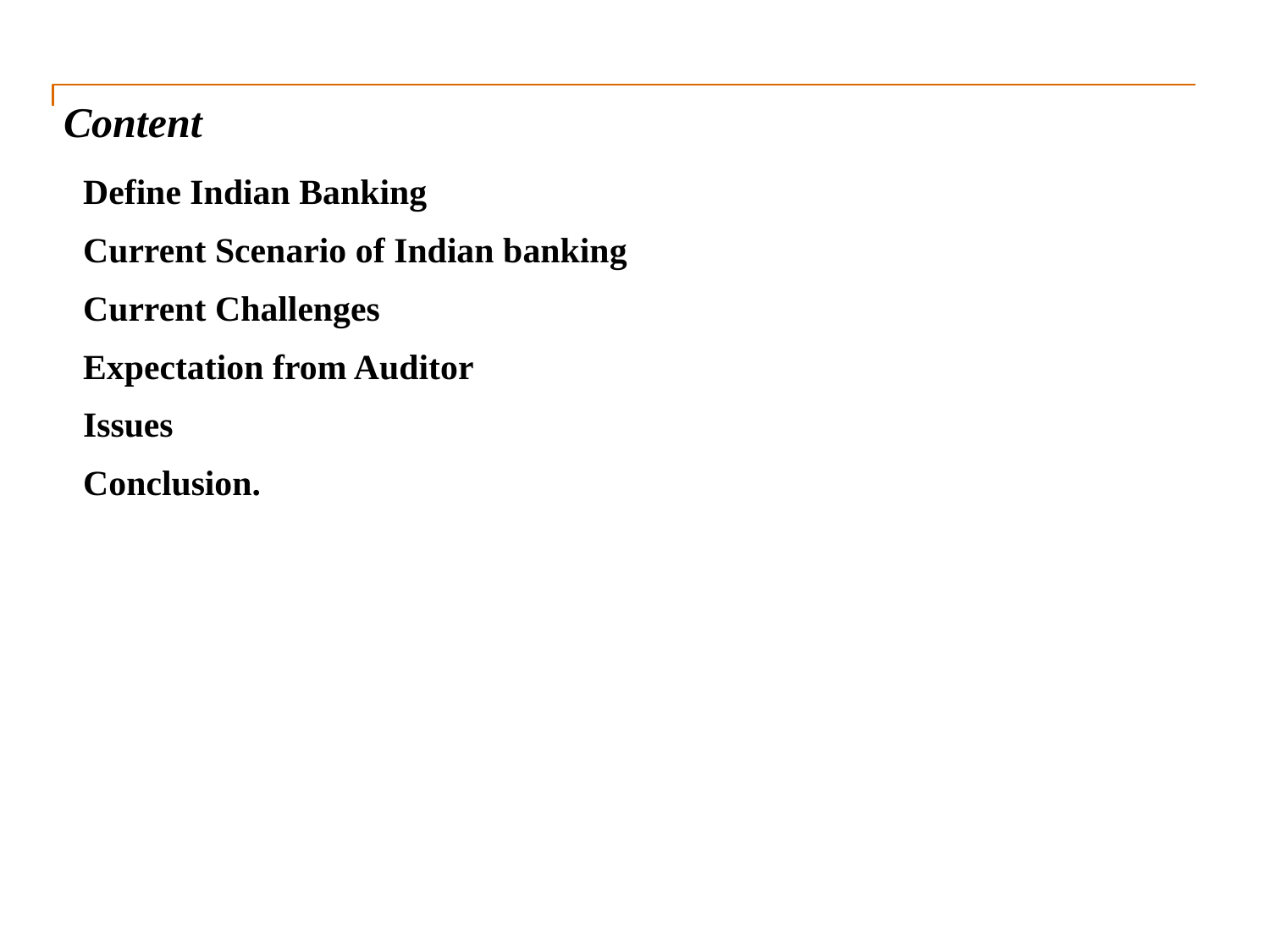

# Content
 Define Indian Banking
 Current Scenario of Indian banking
 Current Challenges
 Expectation from Auditor
 Issues
 Conclusion.